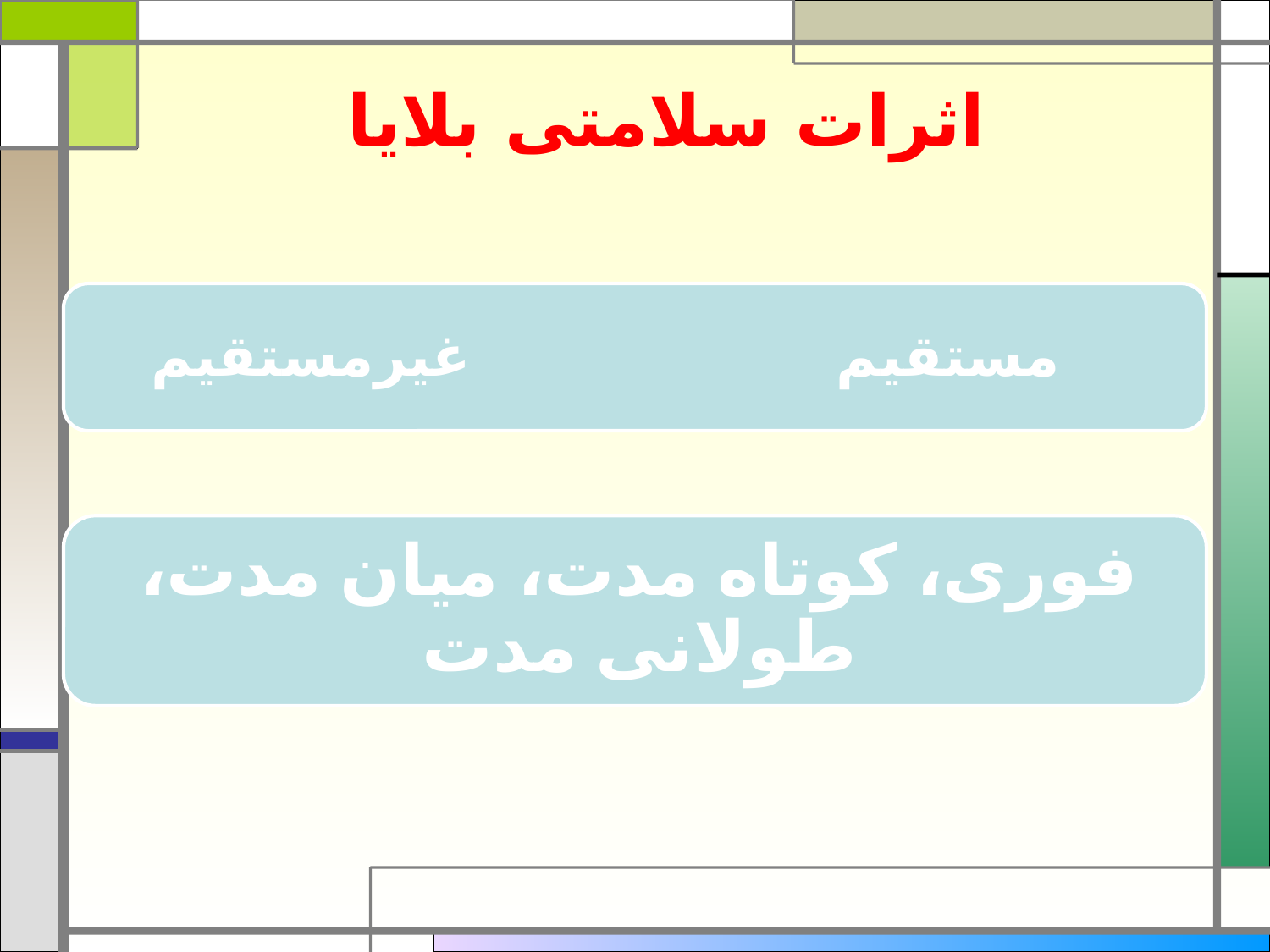

# اثرات سلامتی بلایا
        مستقیم                         غیرمستقیم
فوری، کوتاه مدت، میان مدت، طولانی مدت